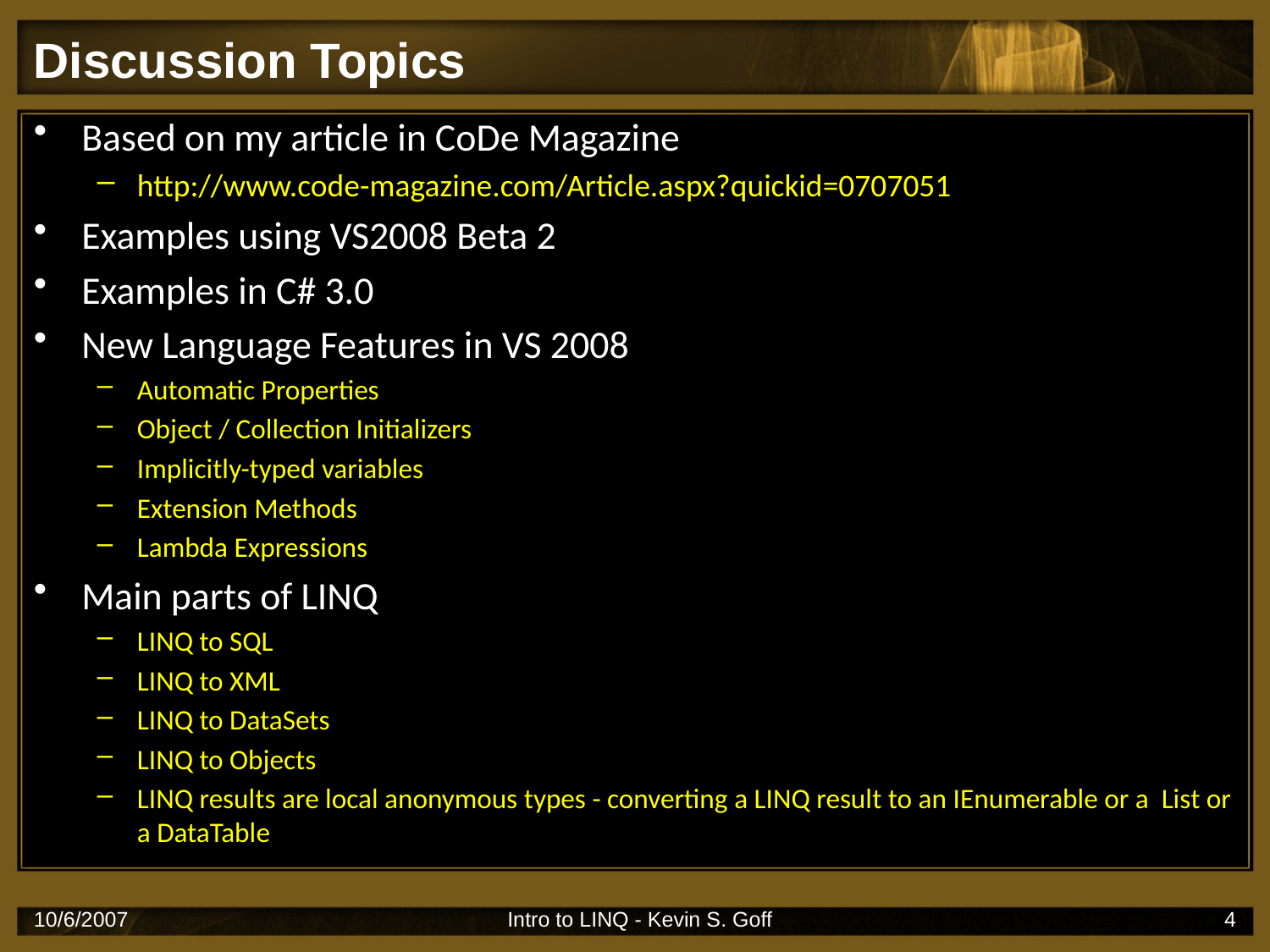

# Discussion Topics
Based on my article in CoDe Magazine
http://www.code-magazine.com/Article.aspx?quickid=0707051
Examples using VS2008 Beta 2
Examples in C# 3.0
New Language Features in VS 2008
Automatic Properties
Object / Collection Initializers
Implicitly-typed variables
Extension Methods
Lambda Expressions
Main parts of LINQ
LINQ to SQL
LINQ to XML
LINQ to DataSets
LINQ to Objects
LINQ results are local anonymous types - converting a LINQ result to an IEnumerable or a  List or a DataTable

10/6/2007
Intro to LINQ - Kevin S. Goff
4